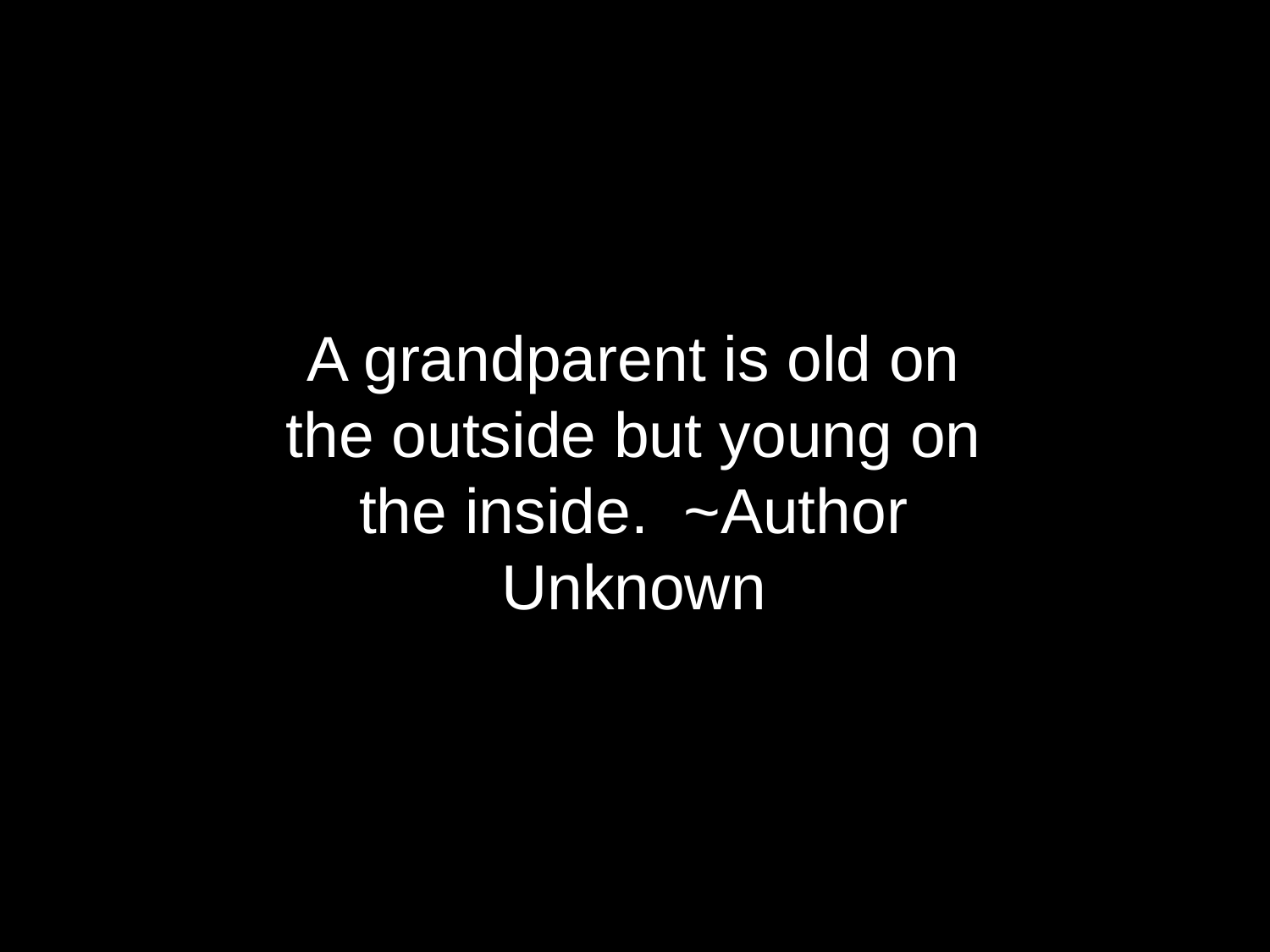

A grandparent is old on the outside but young on the inside.  ~Author Unknown